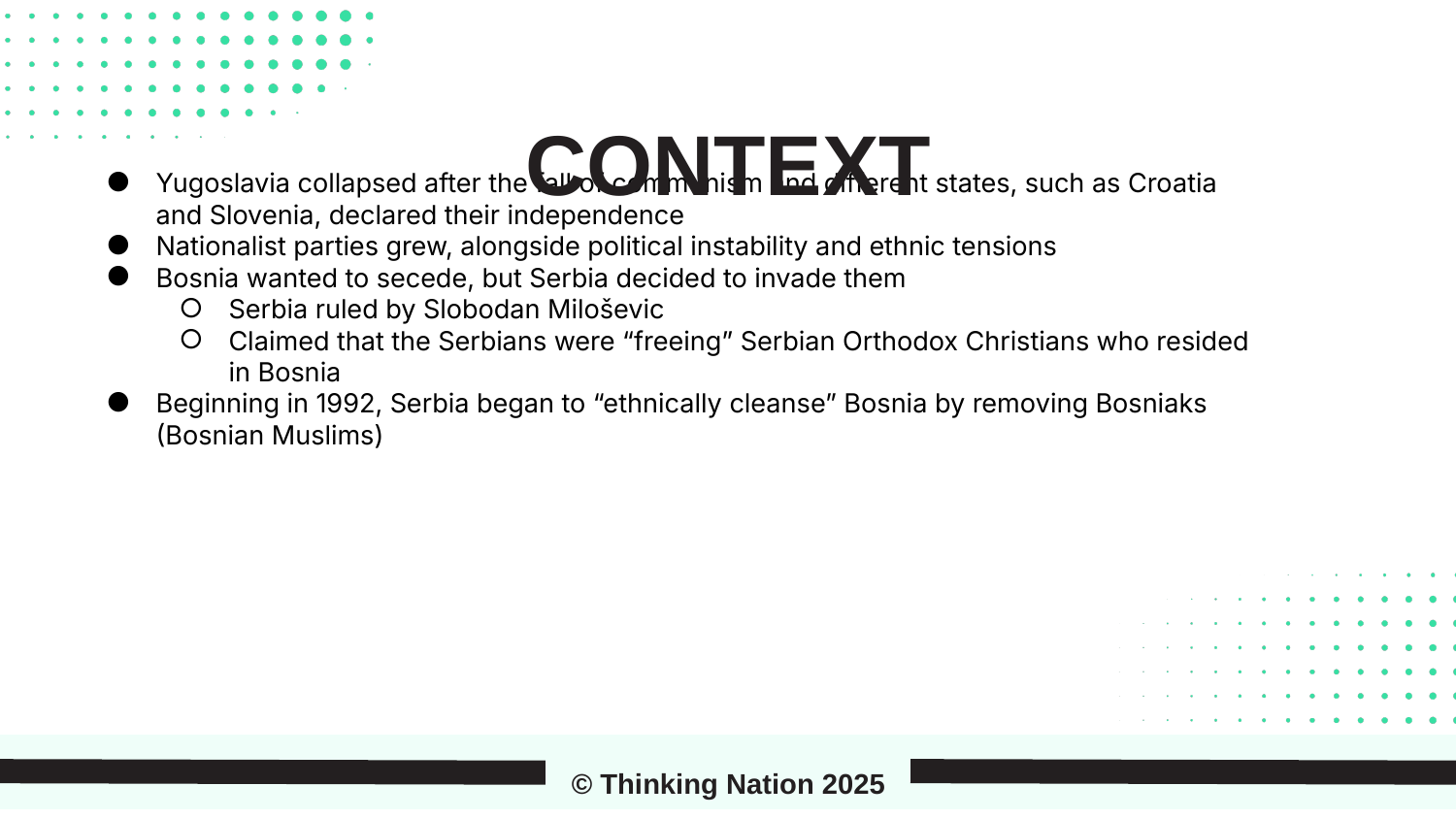

CONTEXT
Yugoslavia collapsed after the fall of communism and different states, such as Croatia and Slovenia, declared their independence
Nationalist parties grew, alongside political instability and ethnic tensions
Bosnia wanted to secede, but Serbia decided to invade them
Serbia ruled by Slobodan Miloševic
Claimed that the Serbians were “freeing” Serbian Orthodox Christians who resided in Bosnia
Beginning in 1992, Serbia began to “ethnically cleanse” Bosnia by removing Bosniaks (Bosnian Muslims)

© Thinking Nation 2025